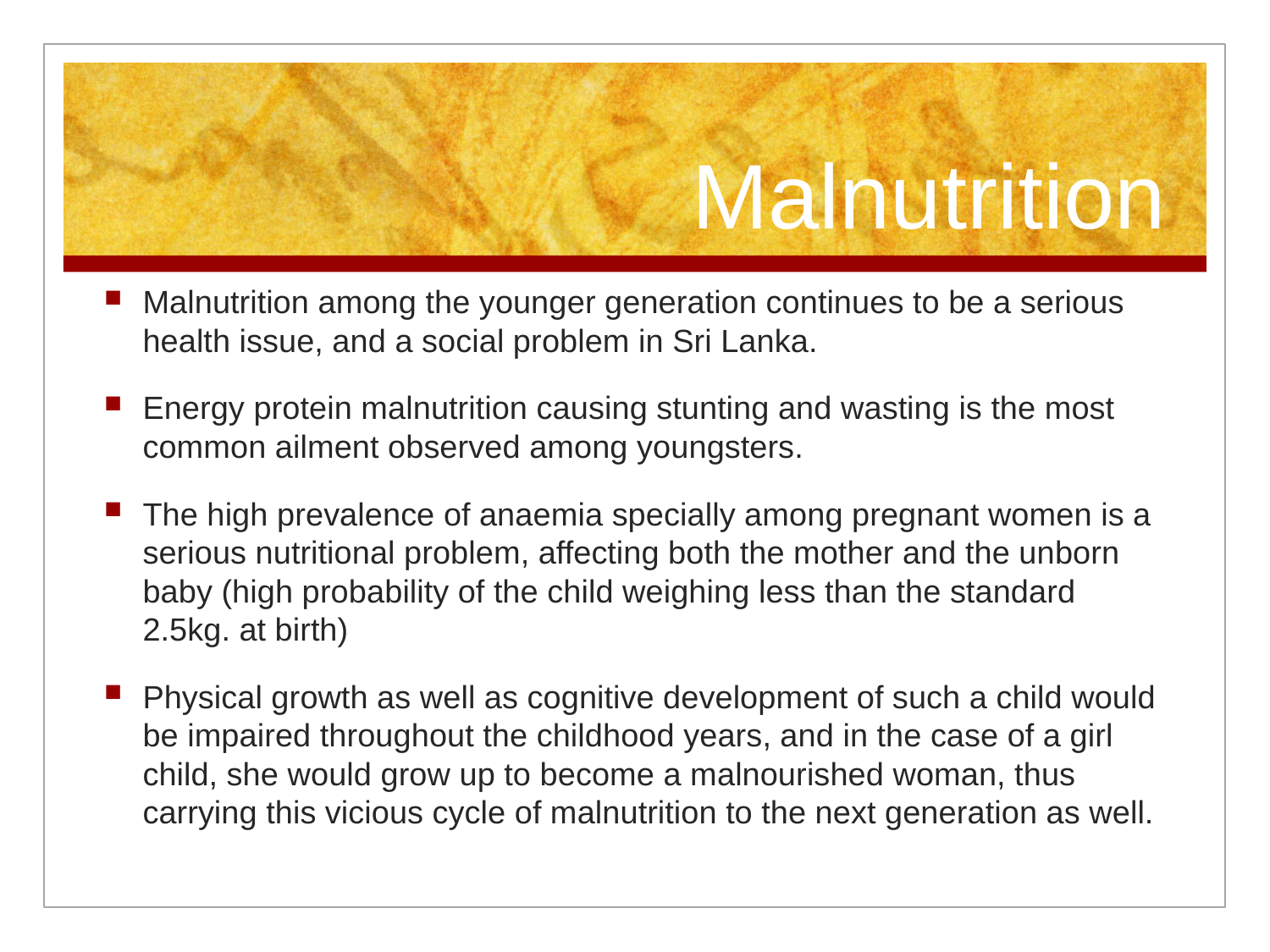

# Malnutrition
Malnutrition among the younger generation continues to be a serious health issue, and a social problem in Sri Lanka.
Energy protein malnutrition causing stunting and wasting is the most common ailment observed among youngsters.
The high prevalence of anaemia specially among pregnant women is a serious nutritional problem, affecting both the mother and the unborn baby (high probability of the child weighing less than the standard 2.5kg. at birth)
Physical growth as well as cognitive development of such a child would be impaired throughout the childhood years, and in the case of a girl child, she would grow up to become a malnourished woman, thus carrying this vicious cycle of malnutrition to the next generation as well.